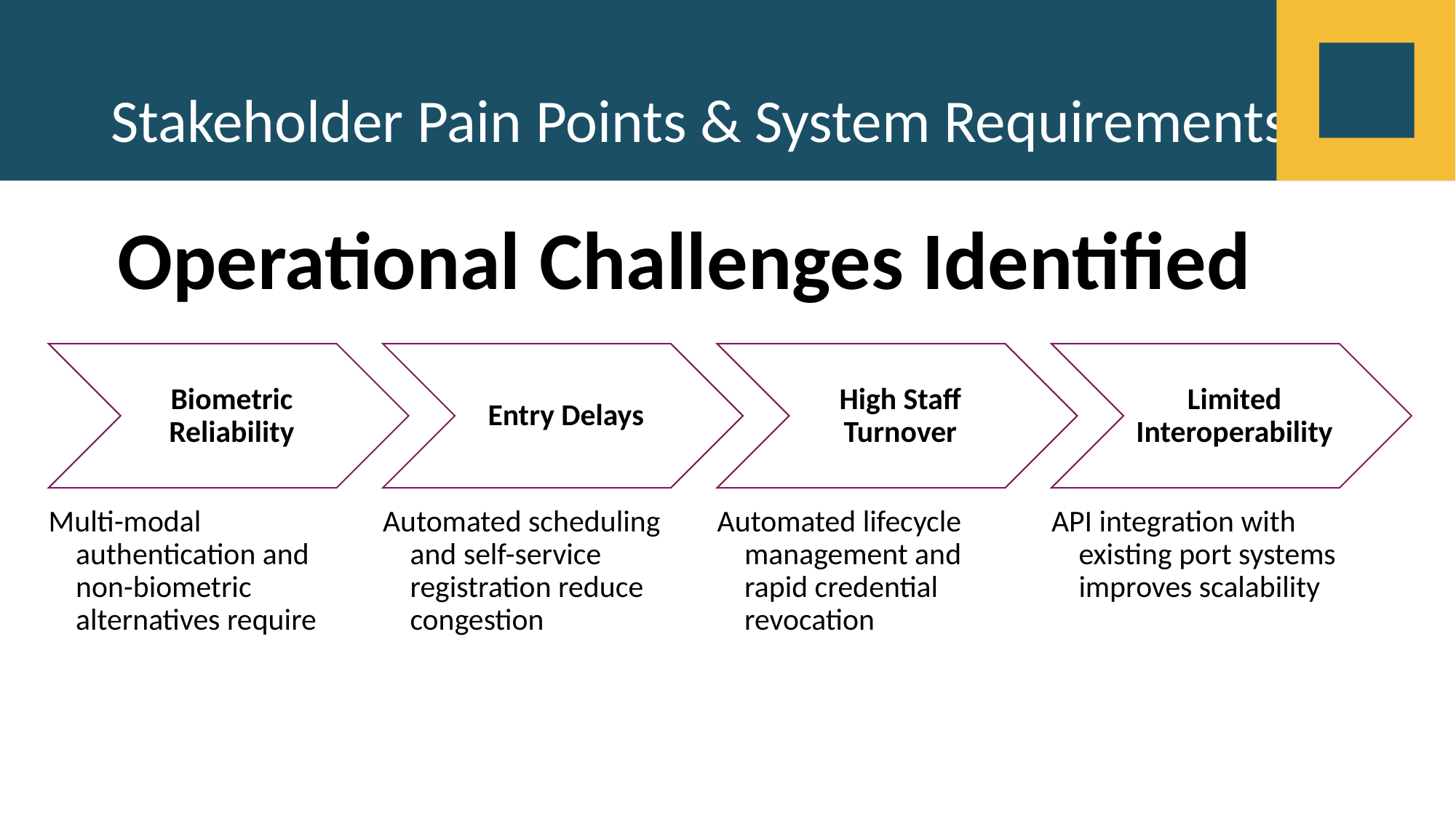

# Stakeholder Pain Points & System Requirements
Biometric Reliability
Multi-modal authentication and non-biometric alternatives require
Entry Delays
Automated scheduling and self-service registration reduce congestion
High Staff Turnover
Automated lifecycle management and rapid credential revocation
Limited Interoperability
API integration with existing port systems improves scalability
Operational Challenges Identified